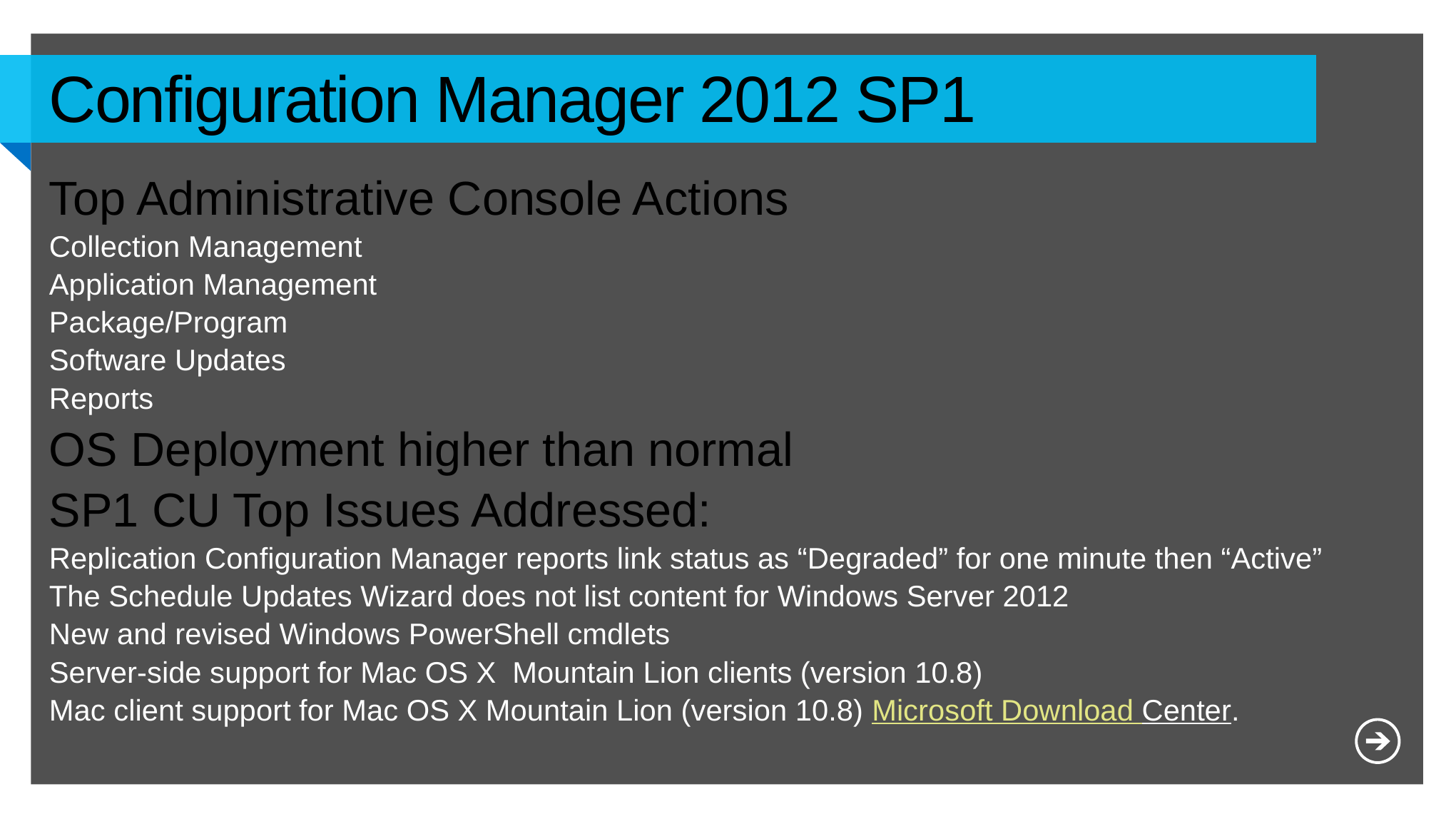

# Configuration Manager 2012 SP1
Top Administrative Console Actions
Collection Management
Application Management
Package/Program
Software Updates
Reports
OS Deployment higher than normal
SP1 CU Top Issues Addressed:
Replication Configuration Manager reports link status as “Degraded” for one minute then “Active”
The Schedule Updates Wizard does not list content for Windows Server 2012
New and revised Windows PowerShell cmdlets
Server-side support for Mac OS X  Mountain Lion clients (version 10.8)
Mac client support for Mac OS X Mountain Lion (version 10.8) Microsoft Download Center.